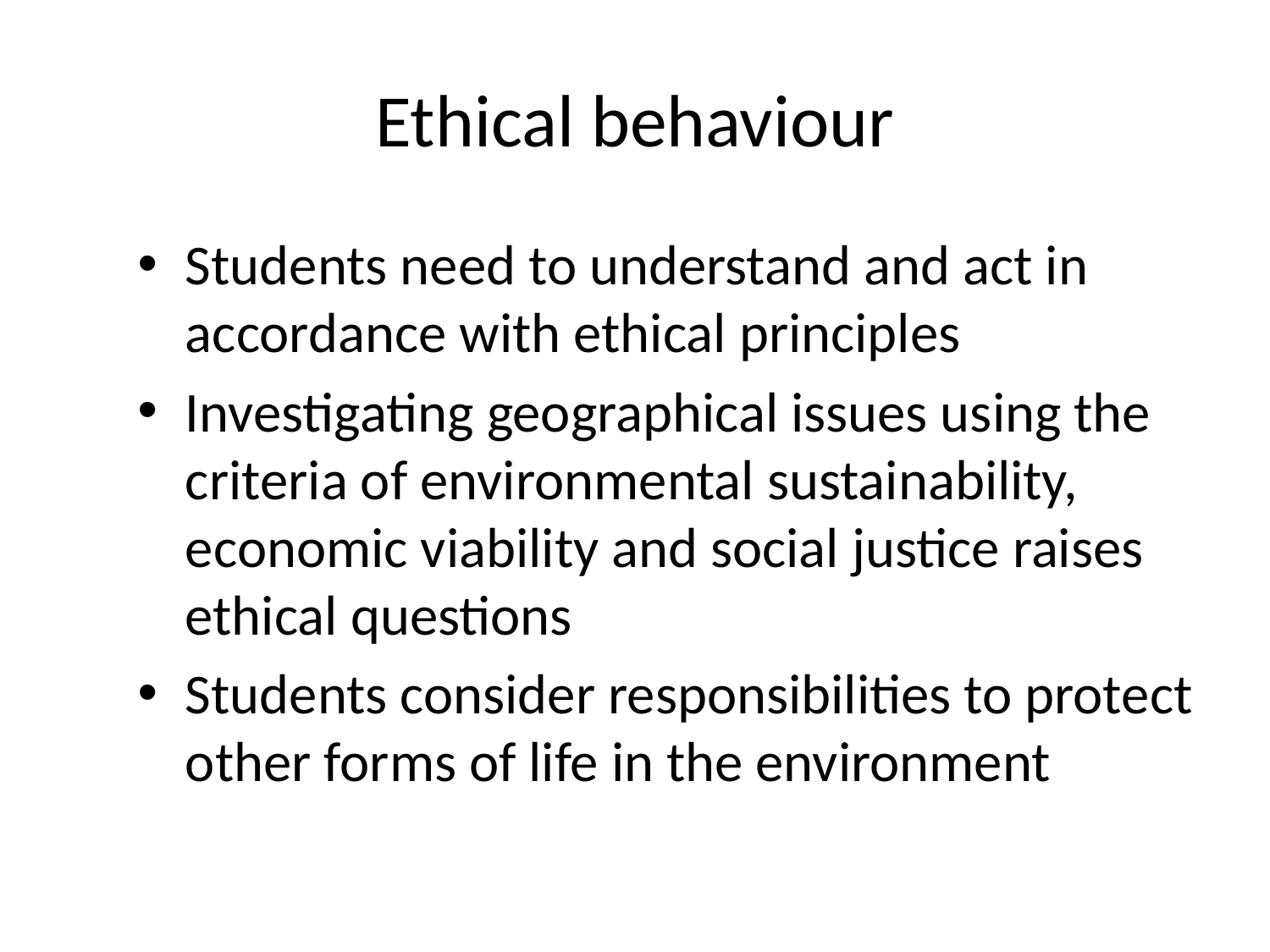

# Ethical behaviour
Students need to understand and act in accordance with ethical principles
Investigating geographical issues using the criteria of environmental sustainability, economic viability and social justice raises ethical questions
Students consider responsibilities to protect other forms of life in the environment